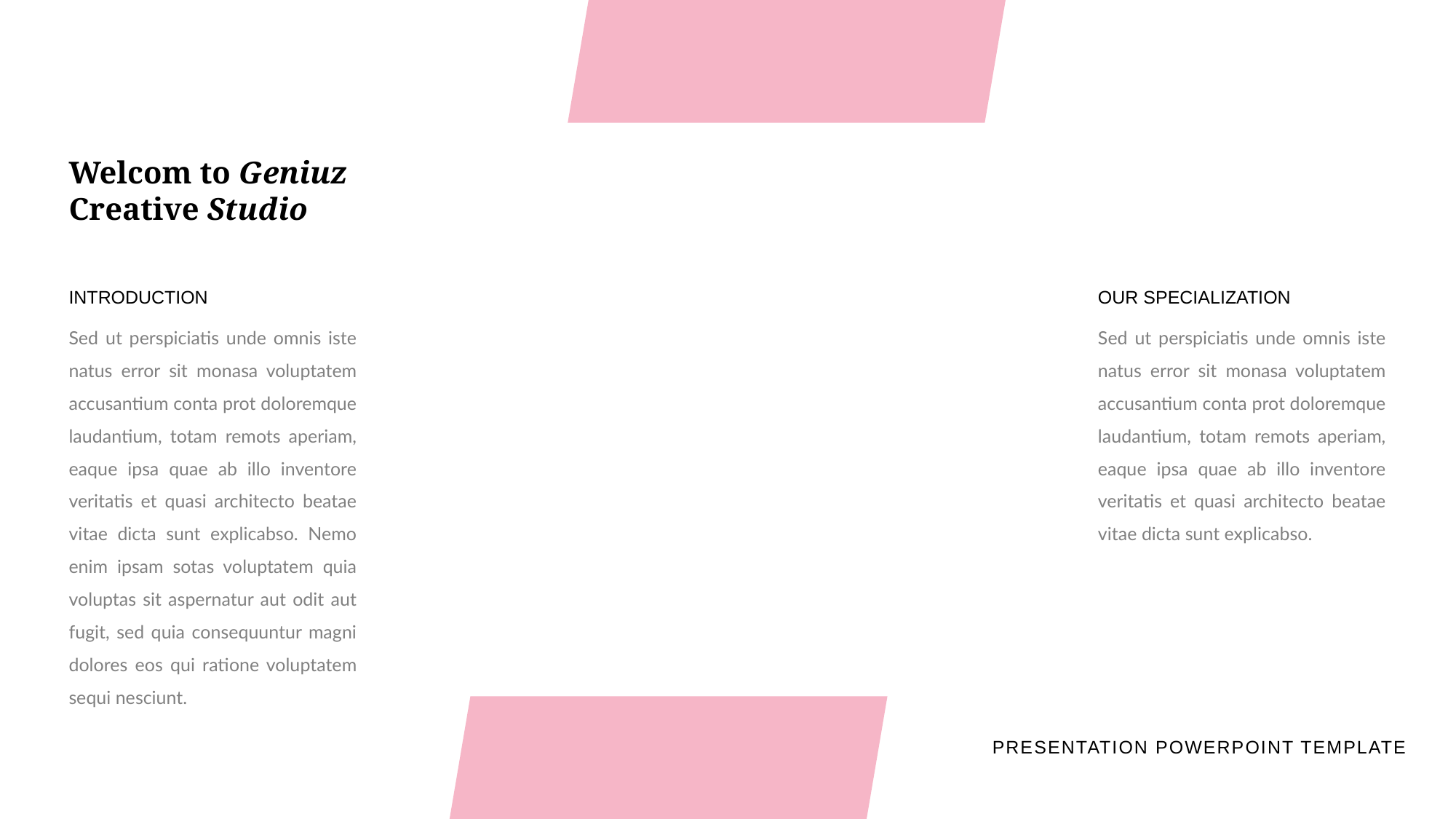

Welcom to Geniuz Creative Studio

INTRODUCTION
OUR SPECIALIZATION
Sed ut perspiciatis unde omnis iste natus error sit monasa voluptatem accusantium conta prot doloremque laudantium, totam remots aperiam, eaque ipsa quae ab illo inventore veritatis et quasi architecto beatae vitae dicta sunt explicabso. Nemo enim ipsam sotas voluptatem quia voluptas sit aspernatur aut odit aut fugit, sed quia consequuntur magni dolores eos qui ratione voluptatem sequi nesciunt.
Sed ut perspiciatis unde omnis iste natus error sit monasa voluptatem accusantium conta prot doloremque laudantium, totam remots aperiam, eaque ipsa quae ab illo inventore veritatis et quasi architecto beatae vitae dicta sunt explicabso.
PRESENTATION POWERPOINT TEMPLATE